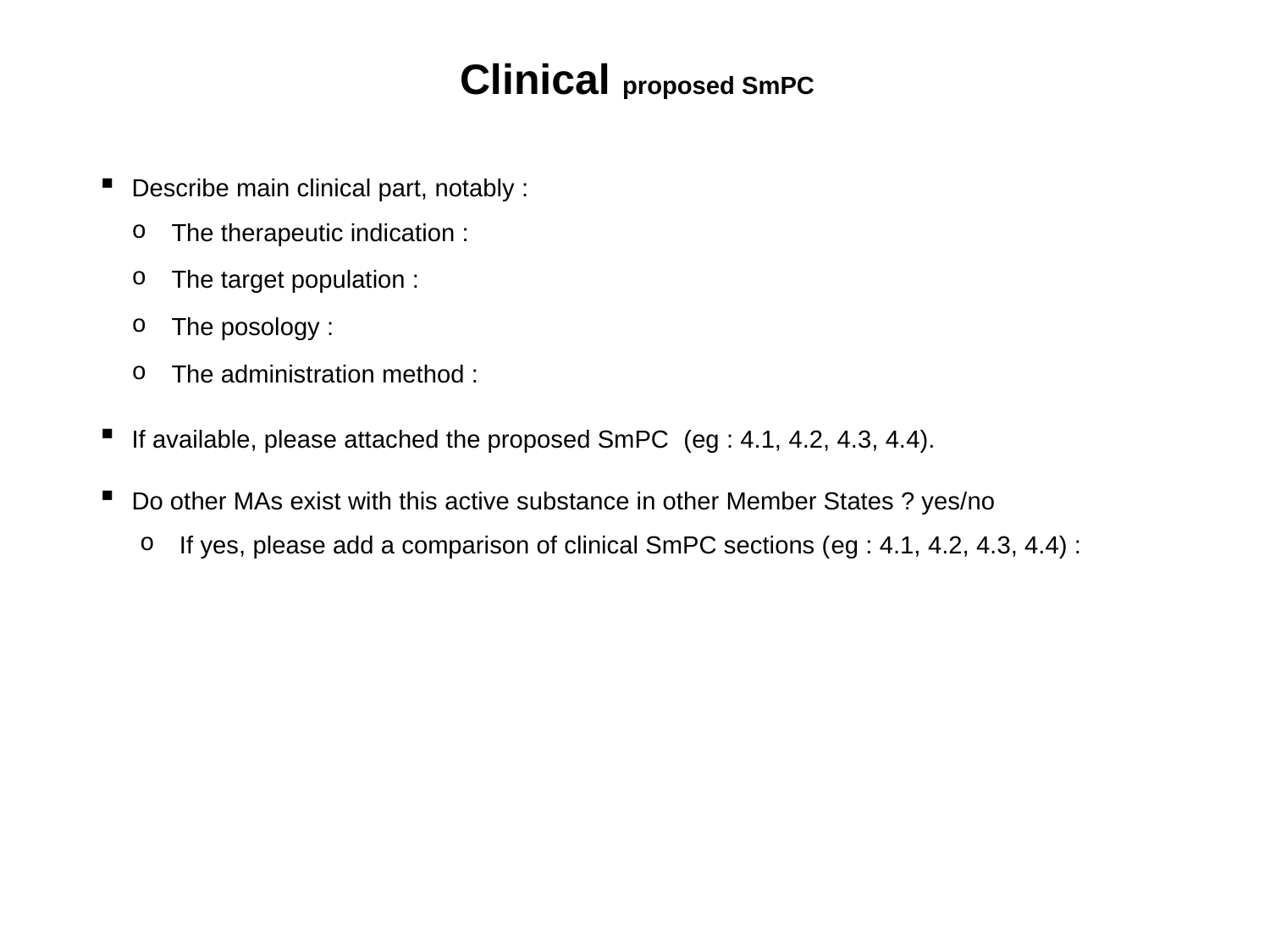

# Clinical proposed SmPC
Describe main clinical part, notably :
The therapeutic indication :
The target population :
The posology :
The administration method :
If available, please attached the proposed SmPC  (eg : 4.1, 4.2, 4.3, 4.4).
Do other MAs exist with this active substance in other Member States ? yes/no
If yes, please add a comparison of clinical SmPC sections (eg : 4.1, 4.2, 4.3, 4.4) :

18